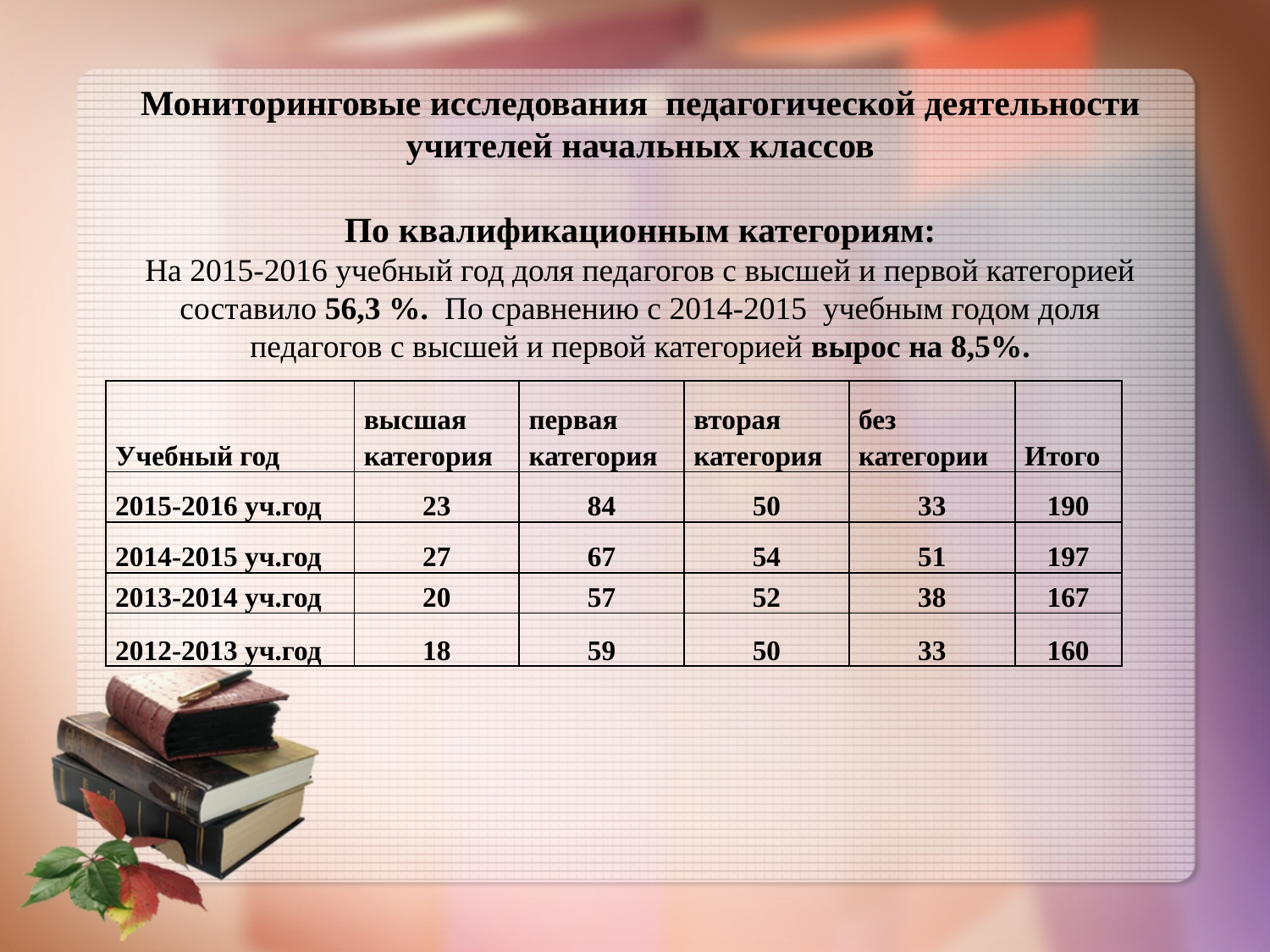

Мониторинговые исследования  педагогической деятельности учителей начальных классов

По квалификационным категориям:
На 2015-2016 учебный год доля педагогов с высшей и первой категорией составило 56,3 %.  По сравнению с 2014-2015  учебным годом доля педагогов с высшей и первой категорией вырос на 8,5%.

| Учебный год | высшая категория | первая категория | вторая категория | без категории | Итого |
| --- | --- | --- | --- | --- | --- |
| 2015-2016 уч.год | 23 | 84 | 50 | 33 | 190 |
| 2014-2015 уч.год | 27 | 67 | 54 | 51 | 197 |
| 2013-2014 уч.год | 20 | 57 | 52 | 38 | 167 |
| 2012-2013 уч.год | 18 | 59 | 50 | 33 | 160 |